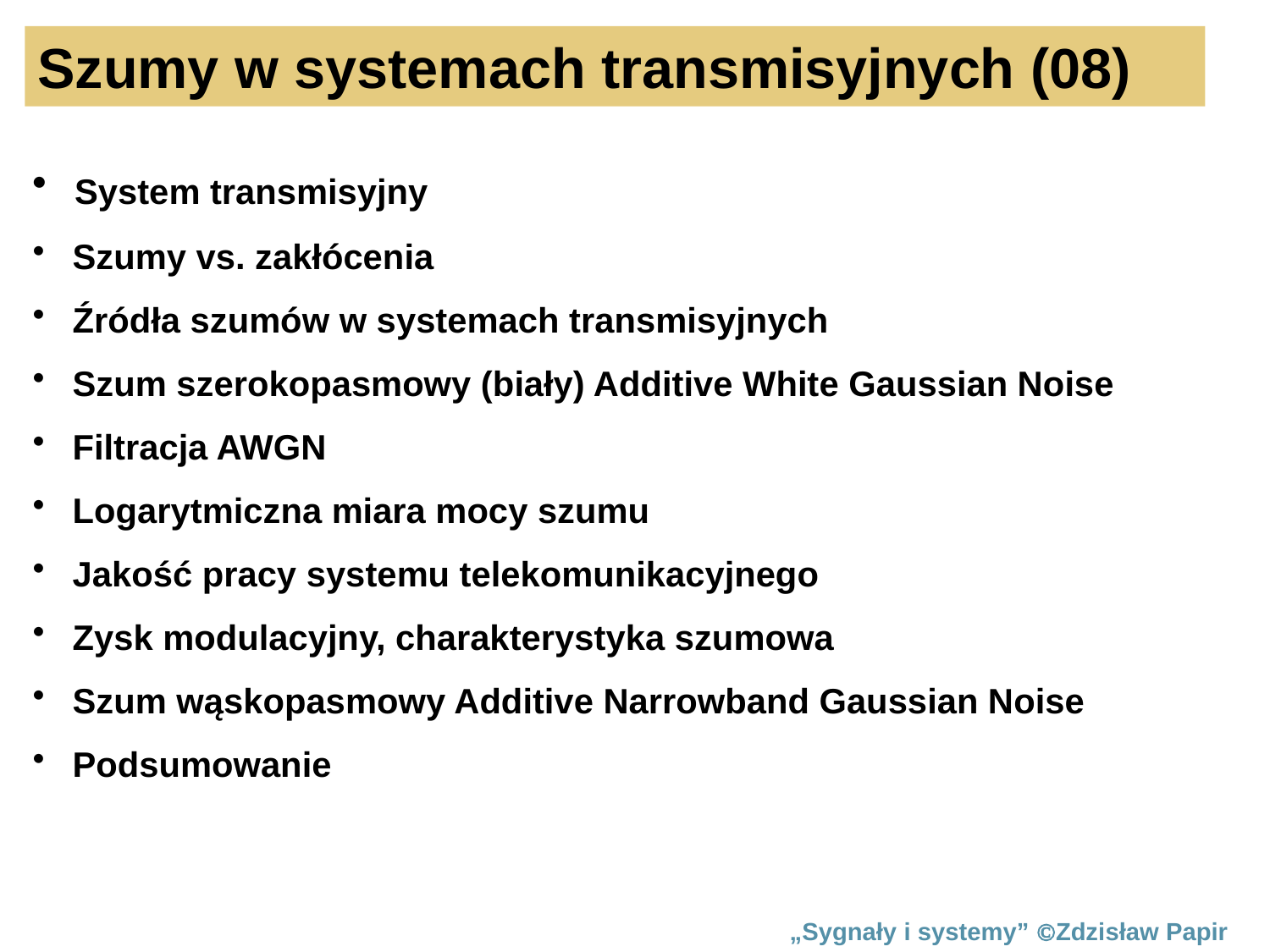

Szumy w systemach transmisyjnych (08)
 System transmisyjny
 Szumy vs. zakłócenia
 Źródła szumów w systemach transmisyjnych
 Szum szerokopasmowy (biały) Additive White Gaussian Noise
 Filtracja AWGN
 Logarytmiczna miara mocy szumu
 Jakość pracy systemu telekomunikacyjnego
 Zysk modulacyjny, charakterystyka szumowa
 Szum wąskopasmowy Additive Narrowband Gaussian Noise
 Podsumowanie
„Sygnały i systemy” ©Zdzisław Papir